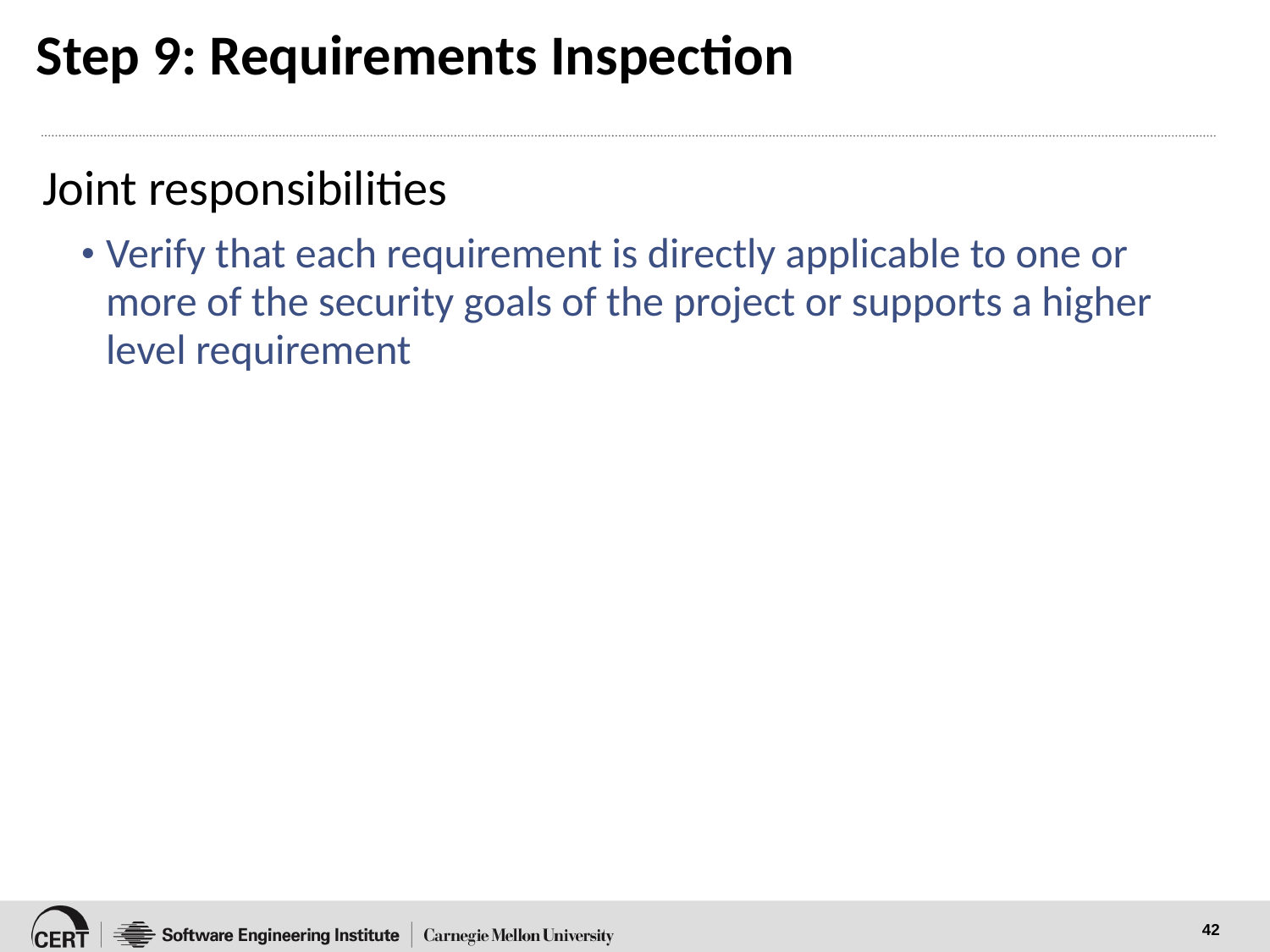

# Step 9: Requirements Inspection
Joint responsibilities
Verify that each requirement is directly applicable to one or more of the security goals of the project or supports a higher level requirement